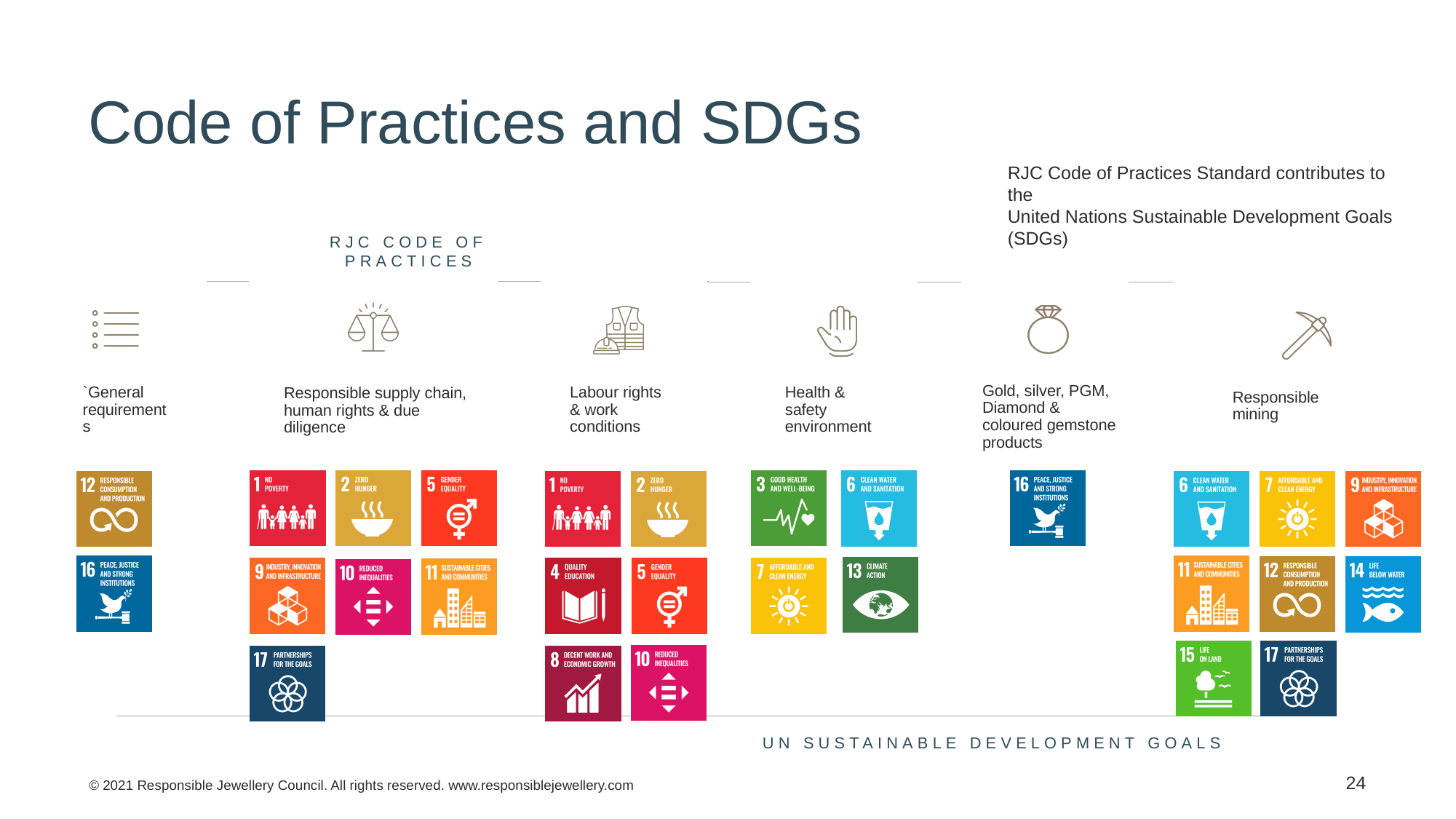

# Code of Practices and SDGs
24